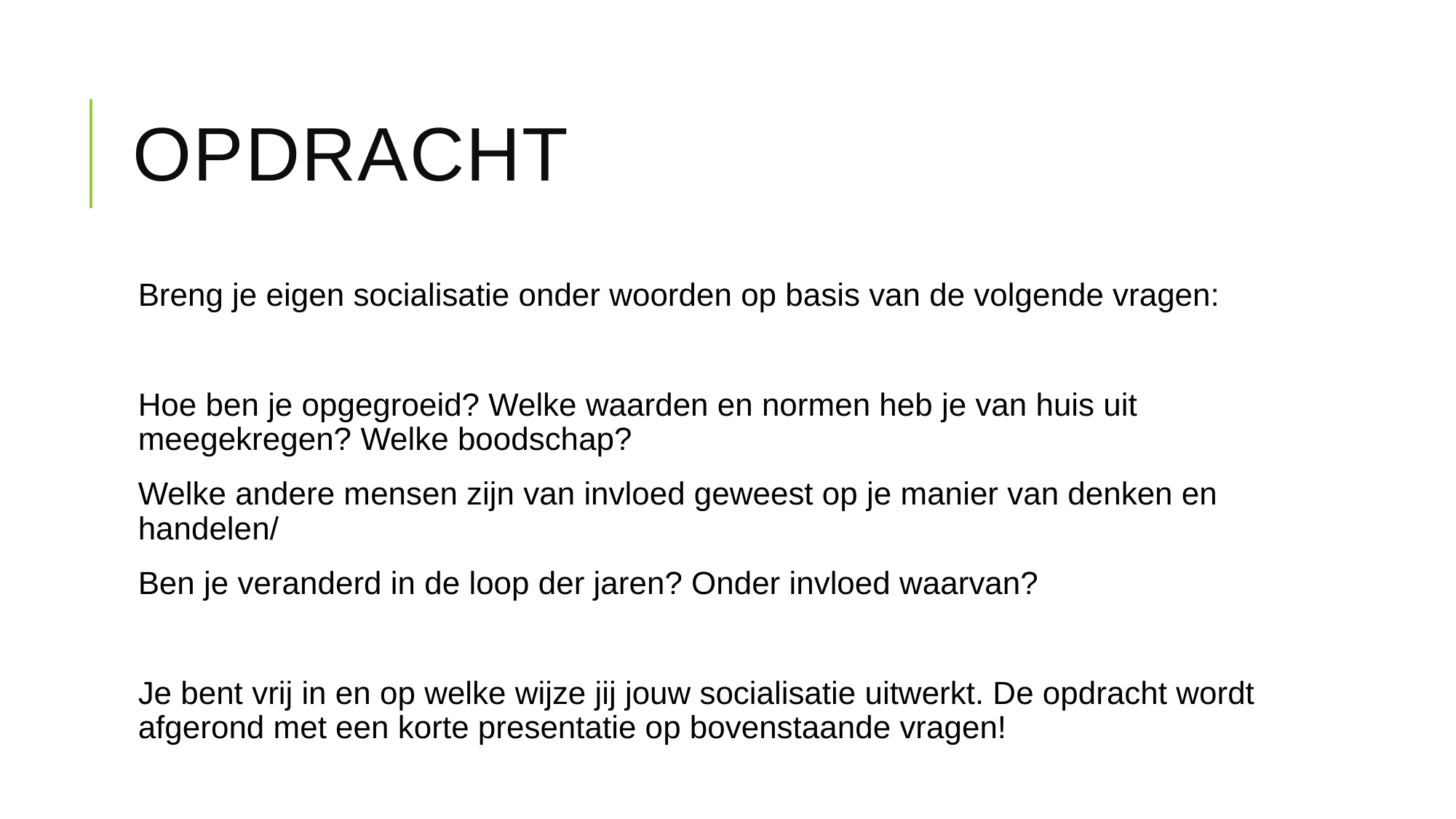

# opdracht
Breng je eigen socialisatie onder woorden op basis van de volgende vragen:

Hoe ben je opgegroeid? Welke waarden en normen heb je van huis uit meegekregen? Welke boodschap?
Welke andere mensen zijn van invloed geweest op je manier van denken en handelen/
Ben je veranderd in de loop der jaren? Onder invloed waarvan?

Je bent vrij in en op welke wijze jij jouw socialisatie uitwerkt. De opdracht wordt afgerond met een korte presentatie op bovenstaande vragen!